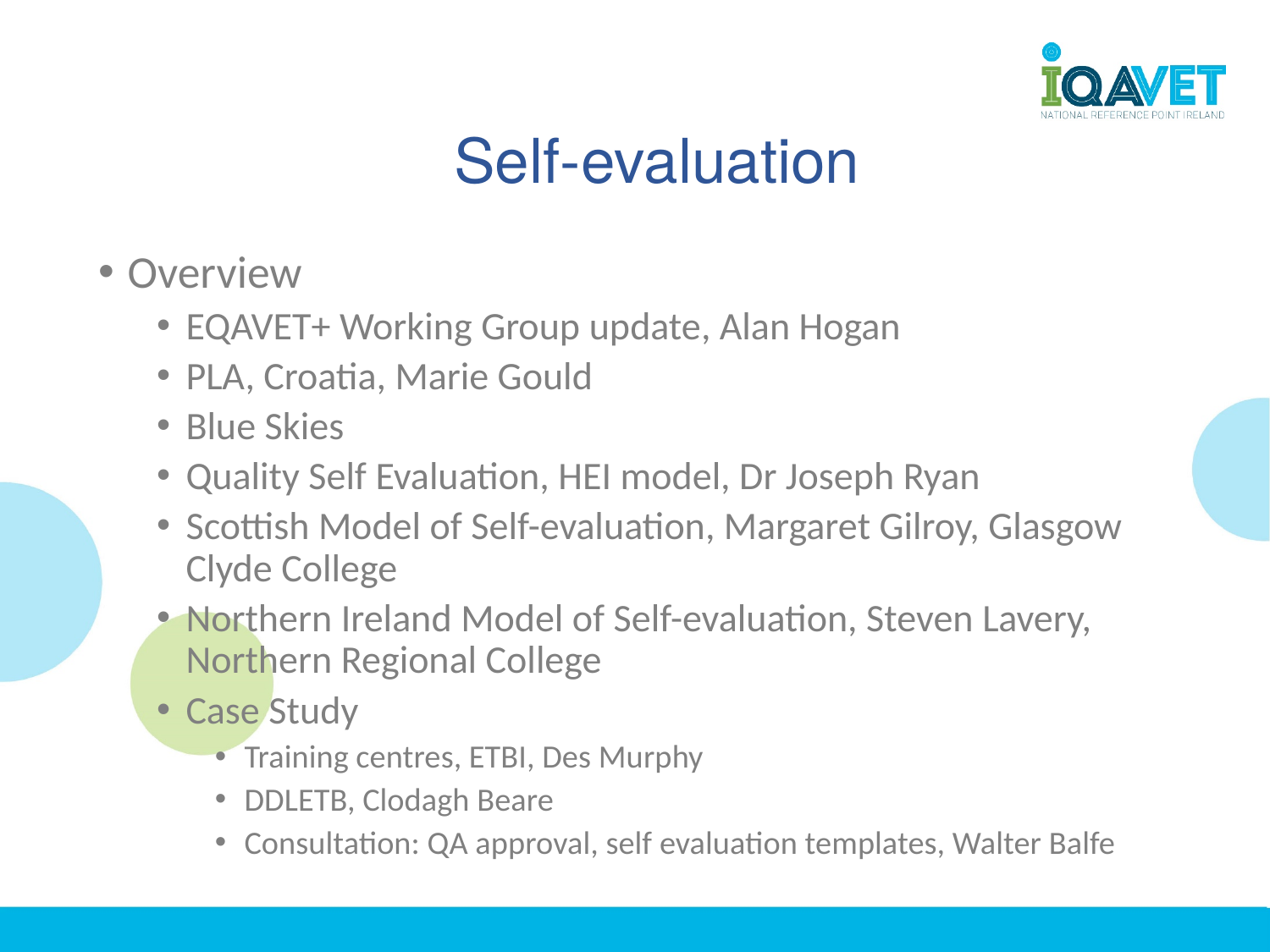

# Self-evaluation
Overview
EQAVET+ Working Group update, Alan Hogan
PLA, Croatia, Marie Gould
Blue Skies
Quality Self Evaluation, HEI model, Dr Joseph Ryan
Scottish Model of Self-evaluation, Margaret Gilroy, Glasgow Clyde College
Northern Ireland Model of Self-evaluation, Steven Lavery, Northern Regional College
Case Study
Training centres, ETBI, Des Murphy
DDLETB, Clodagh Beare
Consultation: QA approval, self evaluation templates, Walter Balfe